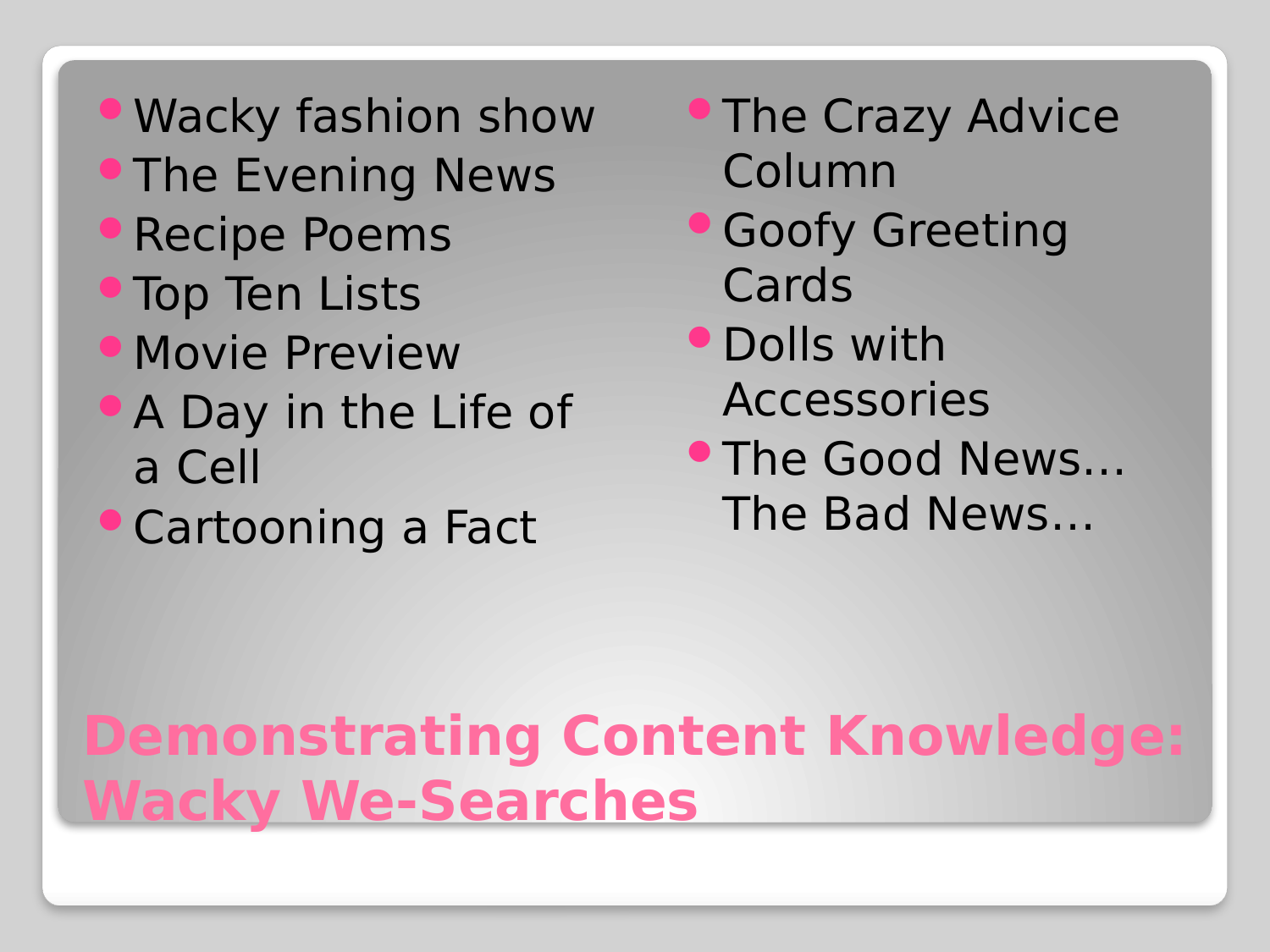

Wacky fashion show
The Evening News
Recipe Poems
Top Ten Lists
Movie Preview
A Day in the Life of a Cell
Cartooning a Fact
The Crazy Advice Column
Goofy Greeting Cards
Dolls with Accessories
The Good News…The Bad News…
# Demonstrating Content Knowledge: Wacky We-Searches